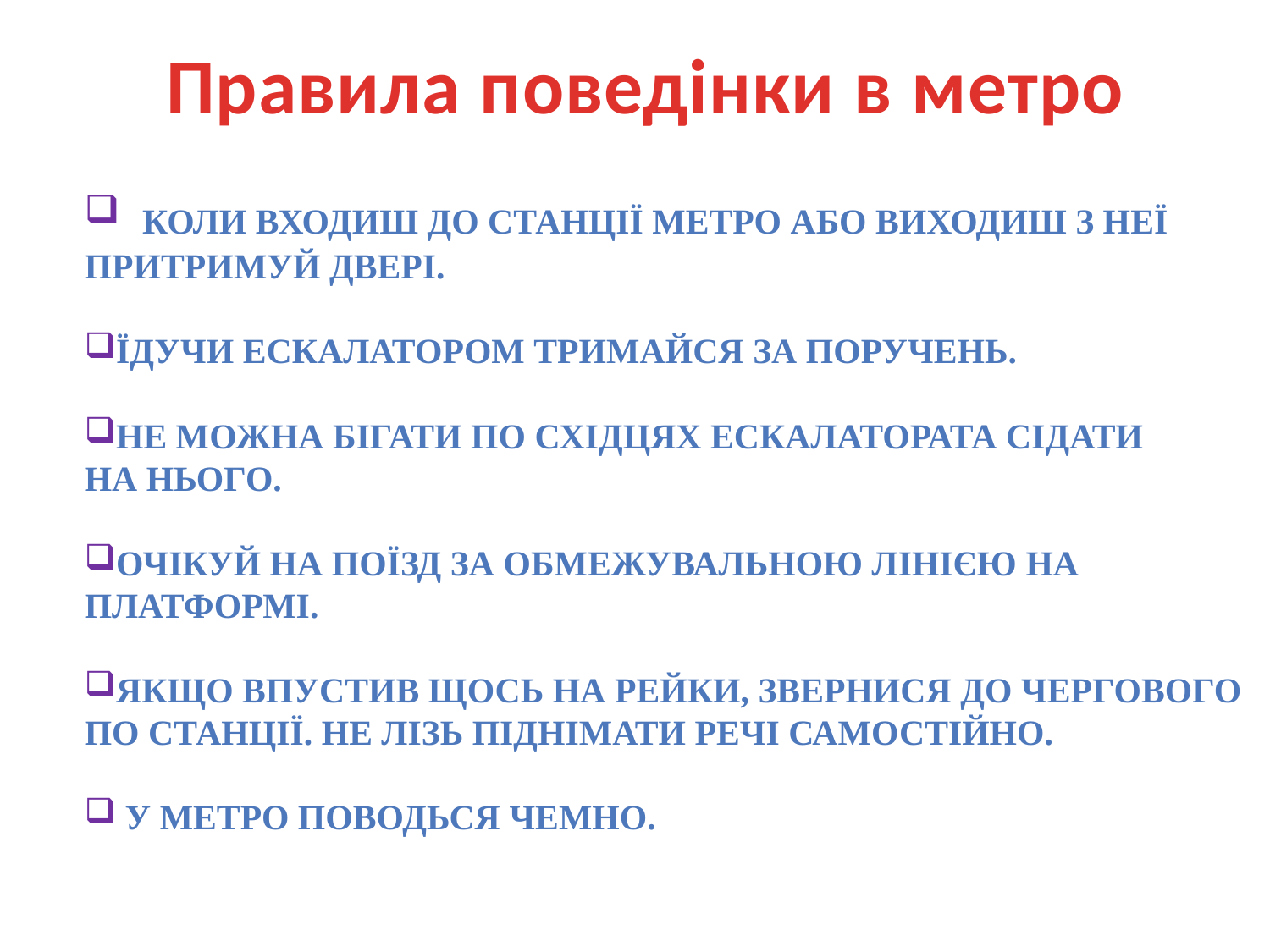

Правила поведінки в метро
  Коли входиш до станції метро або виходиш з неї
притримуй двері.

Їдучи ескалатором тримайся за поручень.

Не можна бігати по східцях ескалатората сідати
на нього.

Очікуй на поїзд за обмежувальною лінією на
Платформі.

Якщо впустив щось на рейки, звернися до чергового
по станції. Не лізь піднімати речі самостійно.

 У метро поводься чемно.